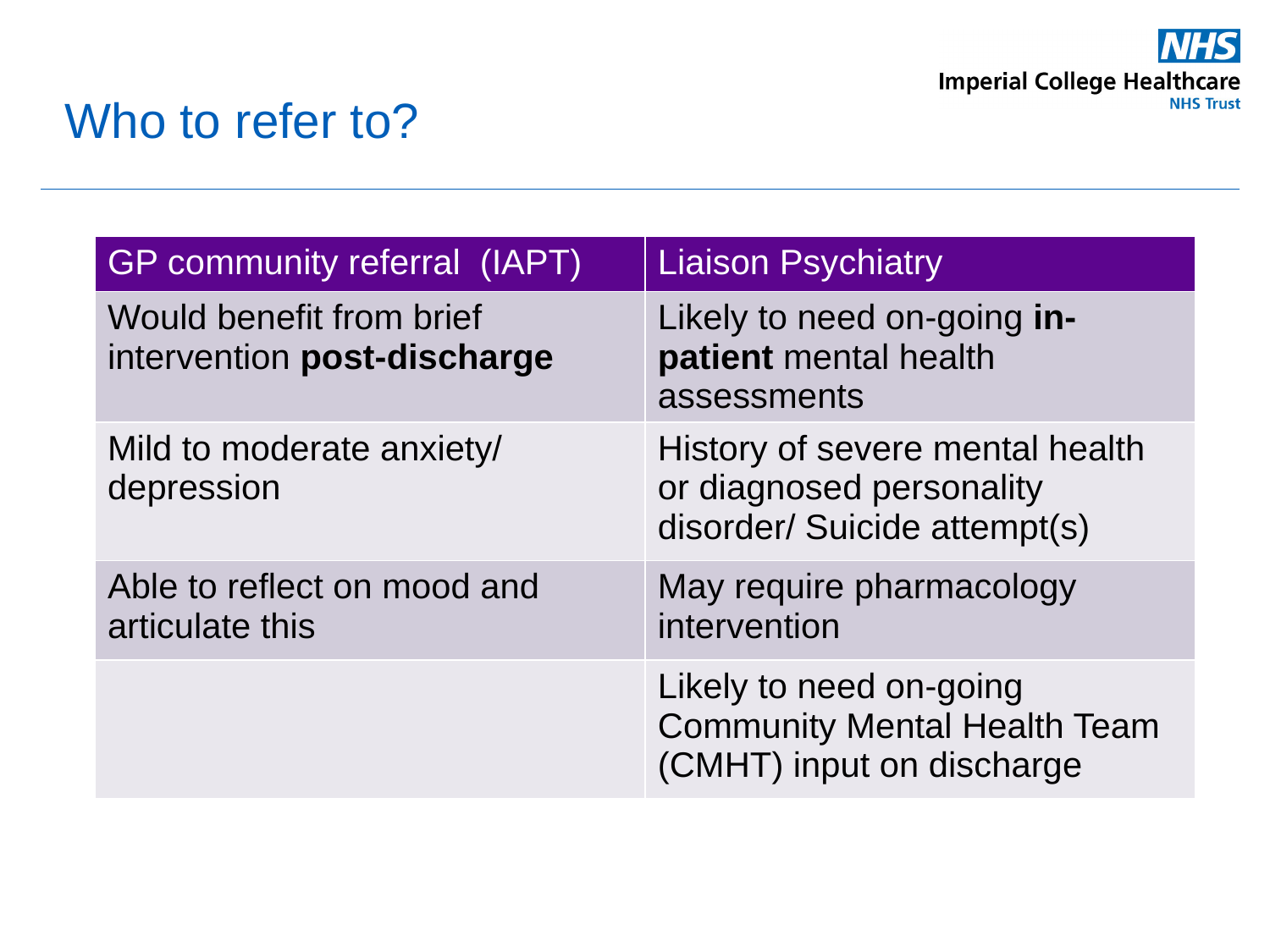

# Who to refer to?
| GP community referral (IAPT) | Liaison Psychiatry |
| --- | --- |
| Would benefit from brief intervention post-discharge | Likely to need on-going in-patient mental health assessments |
| Mild to moderate anxiety/ depression | History of severe mental health or diagnosed personality disorder/ Suicide attempt(s) |
| Able to reflect on mood and articulate this | May require pharmacology intervention |
|  | Likely to need on-going Community Mental Health Team (CMHT) input on discharge |